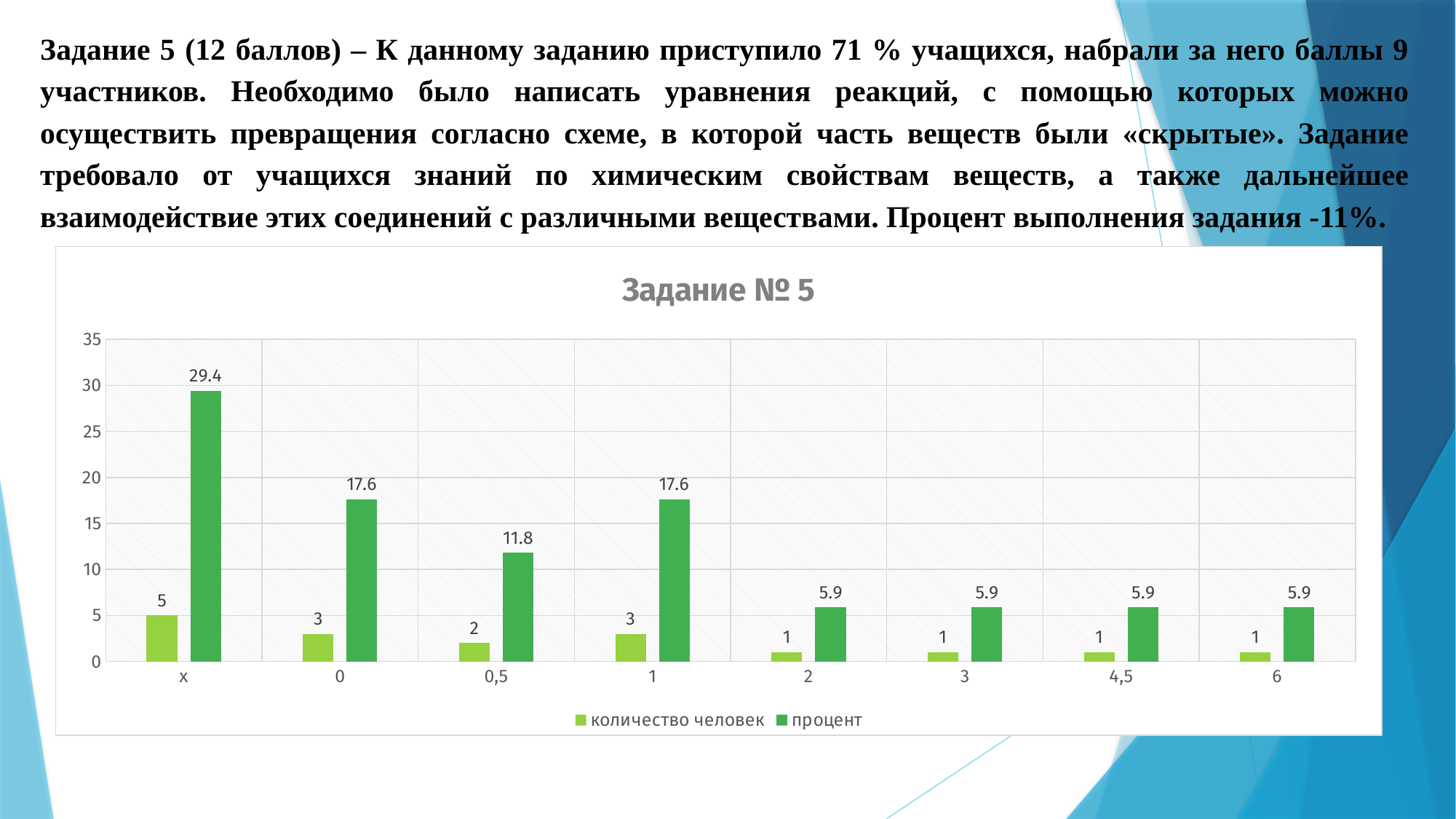

Задание 5 (12 баллов) – К данному заданию приступило 71 % учащихся, набрали за него баллы 9 участников. Необходимо было написать уравнения реакций, с помощью которых можно осуществить превращения согласно схеме, в которой часть веществ были «скрытые». Задание требовало от учащихся знаний по химическим свойствам веществ, а также дальнейшее взаимодействие этих соединений с различными веществами. Процент выполнения задания -11%.

### Chart: Задание № 5

| Category | количество человек | процент |
|---|---|---|
| х | 5.0 | 29.4 |
| 0 | 3.0 | 17.6 |
| 0,5 | 2.0 | 11.8 |
| 1 | 3.0 | 17.6 |
| 2 | 1.0 | 5.9 |
| 3 | 1.0 | 5.9 |
| 4,5 | 1.0 | 5.9 |
| 6 | 1.0 | 5.9 |